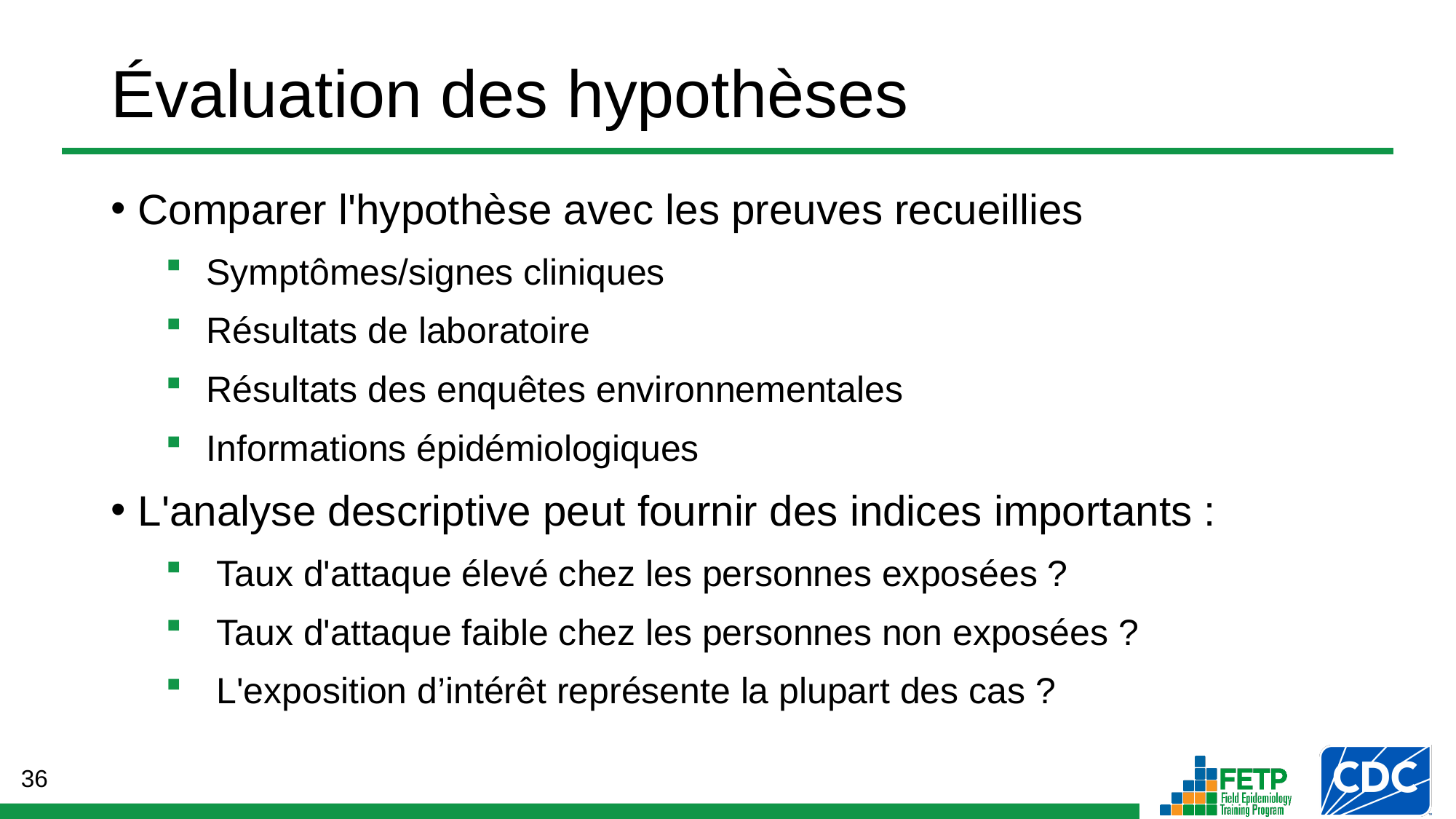

Évaluation des hypothèses
Comparer l'hypothèse avec les preuves recueillies
Symptômes/signes cliniques
Résultats de laboratoire
Résultats des enquêtes environnementales
Informations épidémiologiques
L'analyse descriptive peut fournir des indices importants :
 Taux d'attaque élevé chez les personnes exposées ?
 Taux d'attaque faible chez les personnes non exposées ?
 L'exposition d’intérêt représente la plupart des cas ?